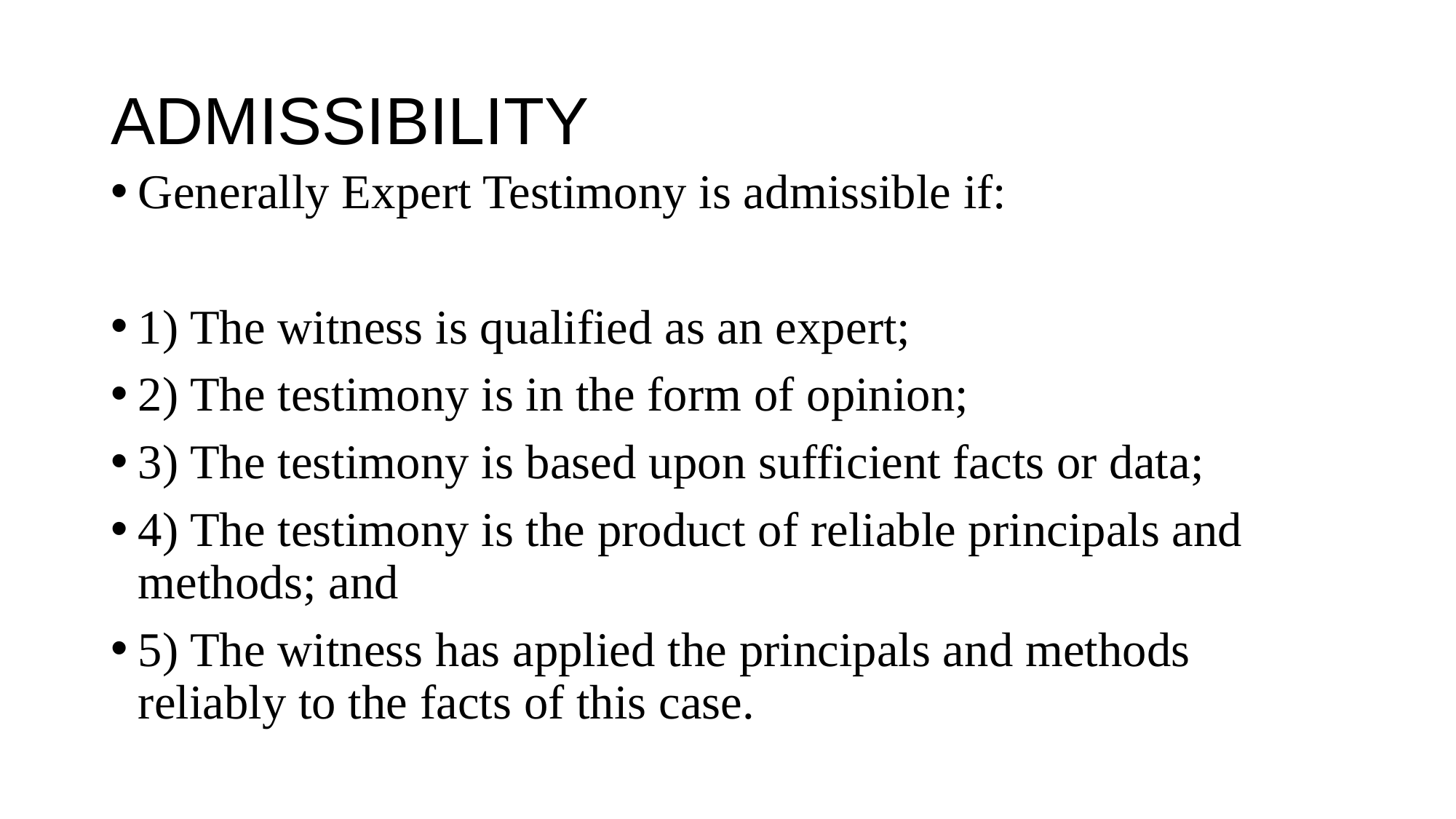

# ADMISSIBILITY
Generally Expert Testimony is admissible if:

1) The witness is qualified as an expert;
2) The testimony is in the form of opinion;
3) The testimony is based upon sufficient facts or data;
4) The testimony is the product of reliable principals and methods; and
5) The witness has applied the principals and methods reliably to the facts of this case.